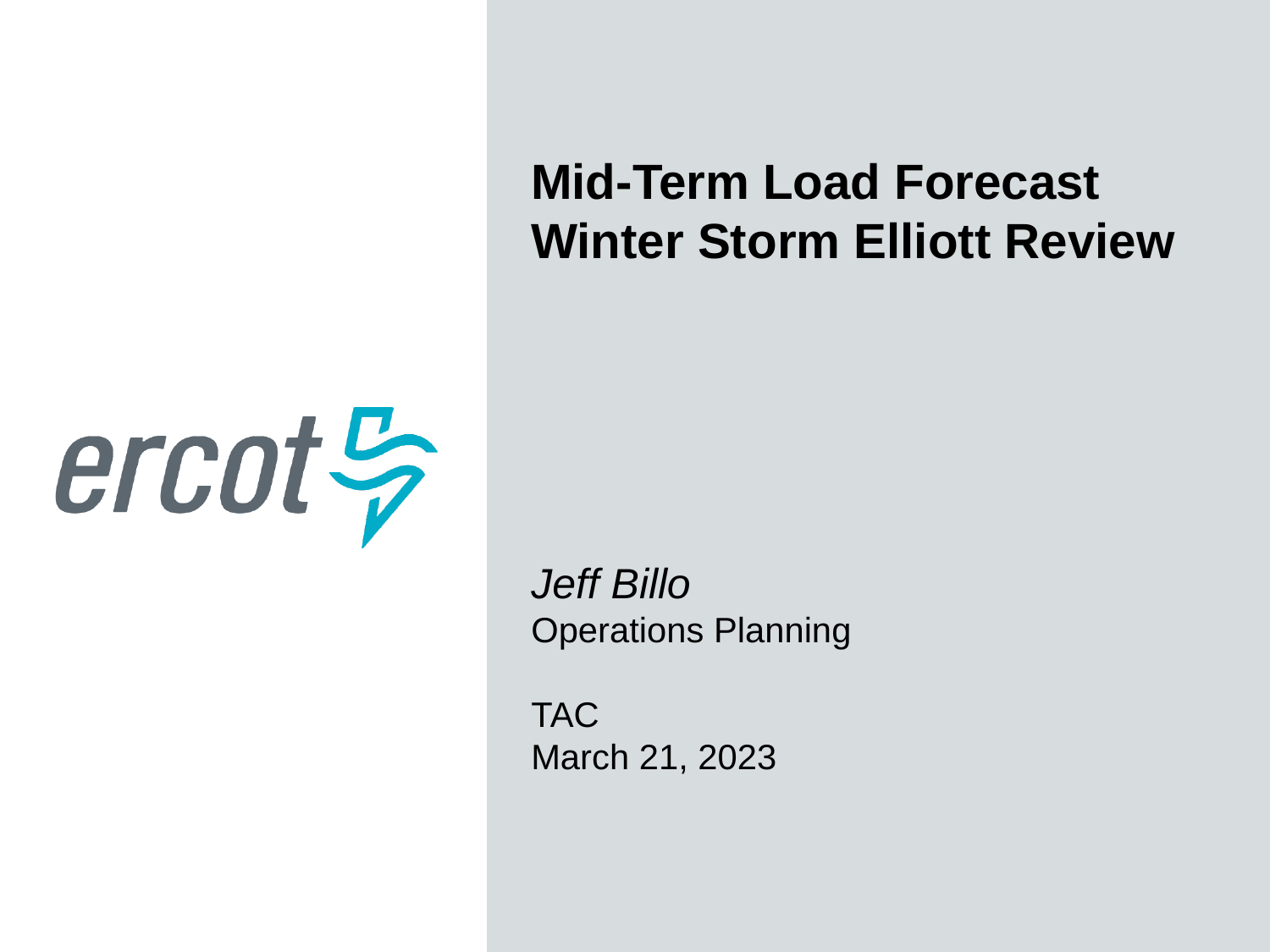

Mid-Term Load Forecast
Winter Storm Elliott Review

Jeff Billo
Operations Planning

TAC
March 21, 2023